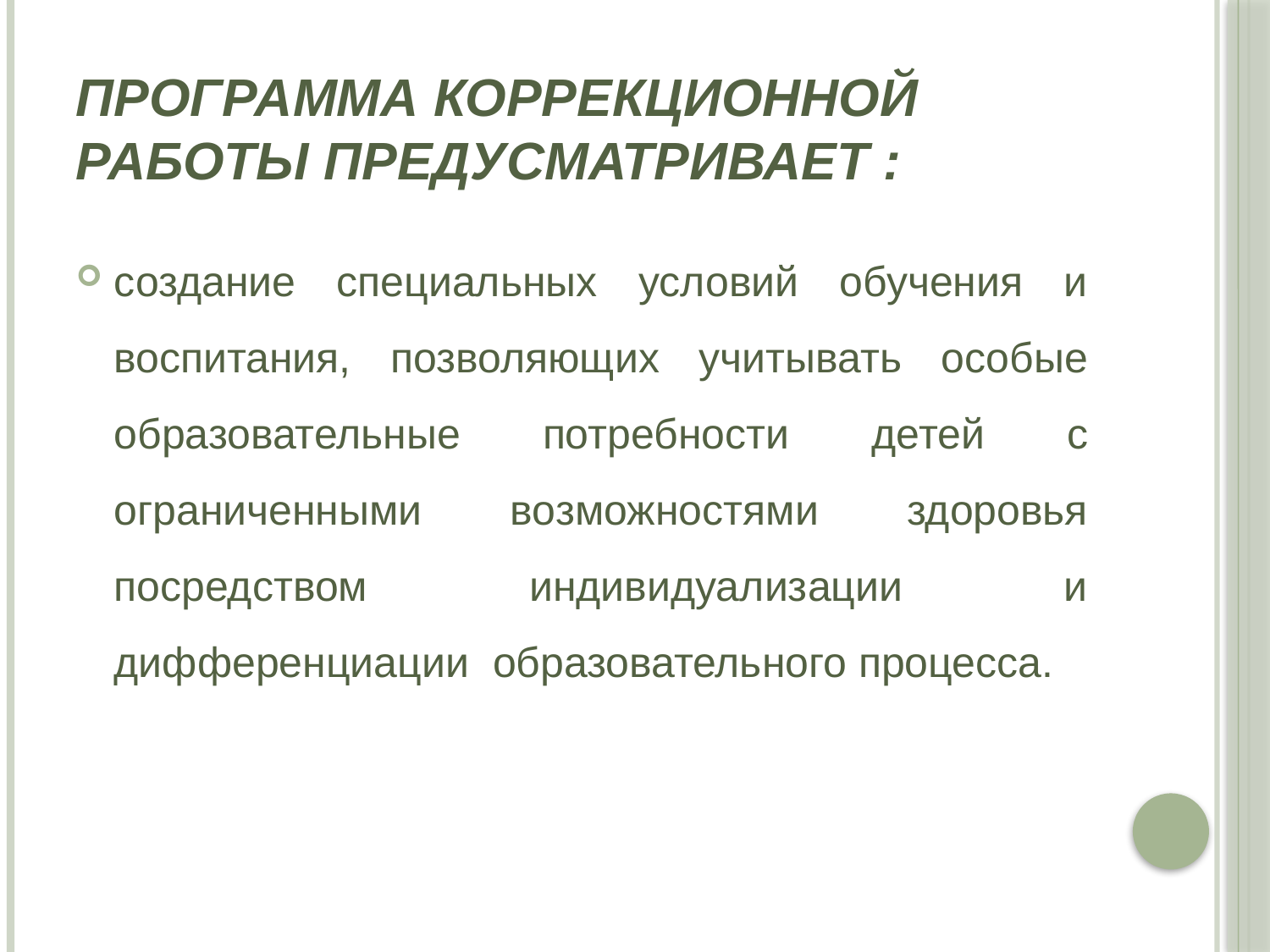

# Программа коррекционной работы предусматривает :
создание специальных условий обучения и воспитания, позволяющих учитывать особые образовательные потребности детей с ограниченными возможностями здоровья посредством индивидуализации и дифференциации  образовательного процесса.